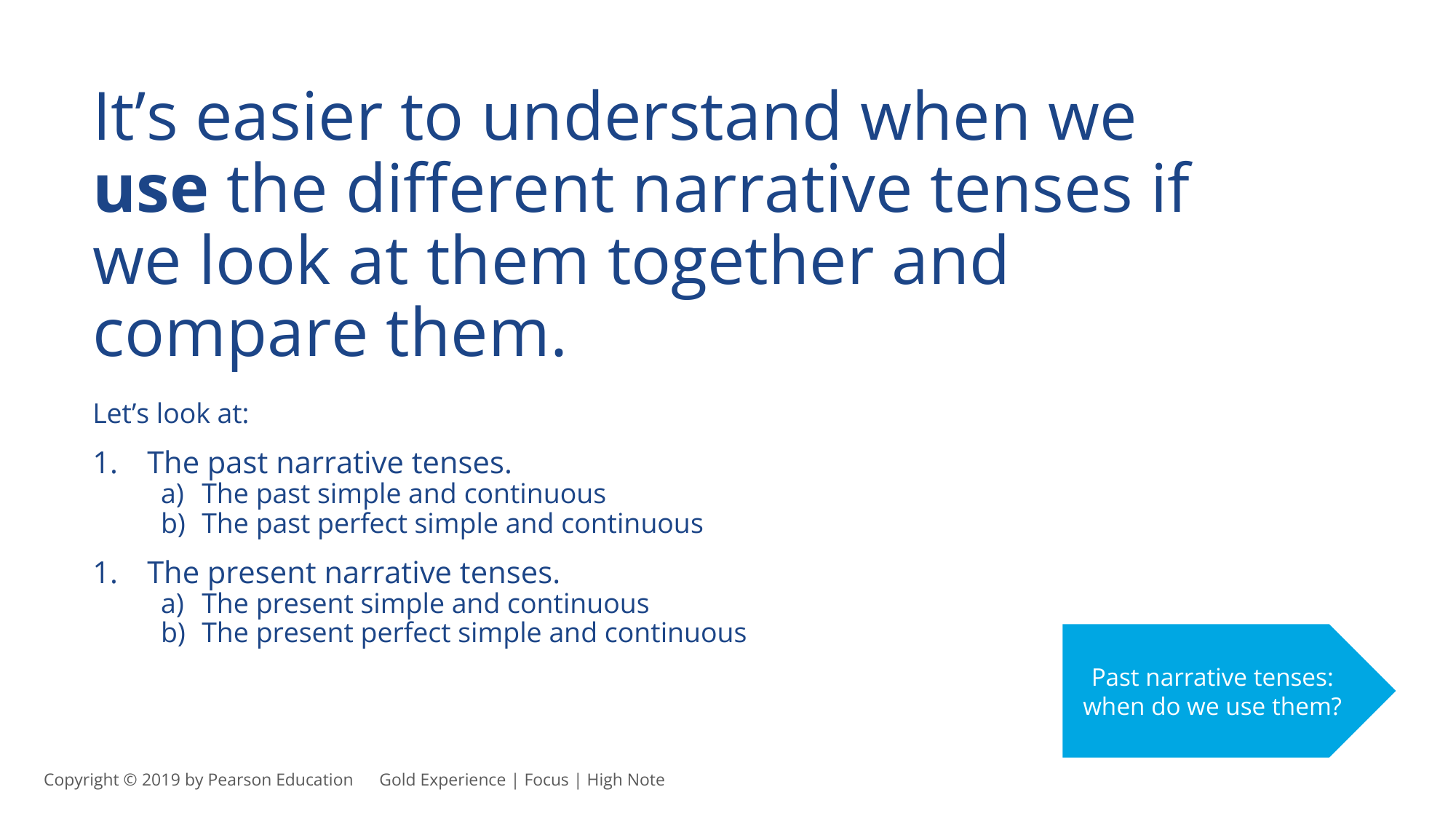

It’s easier to understand when we use the different narrative tenses if we look at them together and compare them.
Let’s look at:
The past narrative tenses.
The past simple and continuous
The past perfect simple and continuous
The present narrative tenses.
The present simple and continuous
The present perfect simple and continuous

Past narrative tenses: when do we use them?
Copyright © 2019 by Pearson Education      Gold Experience | Focus | High Note